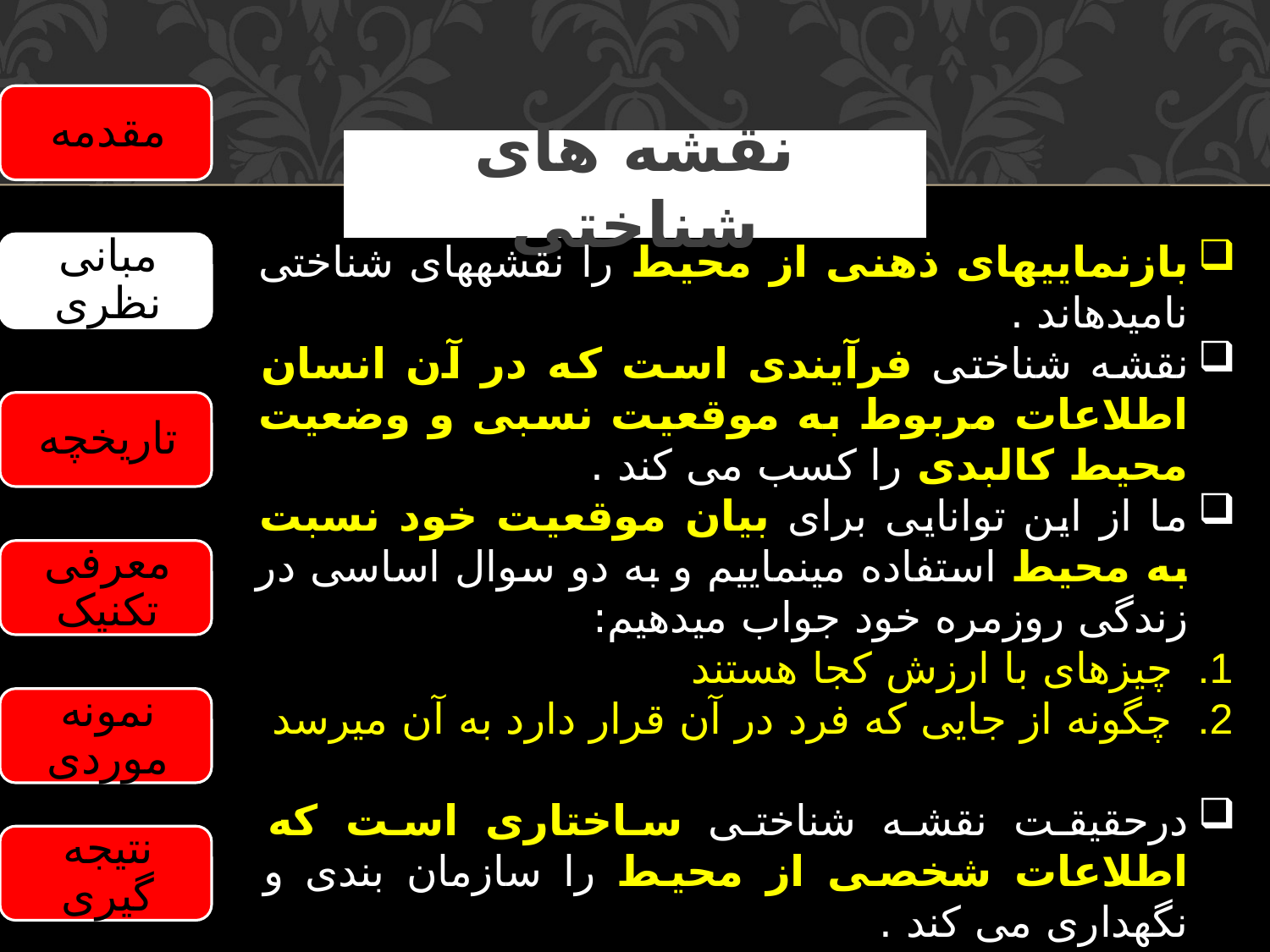

مقدمه
مبانی نظری
تاریخچه
معرفی تکنیک
نمونه موردی
نتیجه گیری
# نقشه های شناختی
بازنمایی­های ذهنی از محیط را نقشه­های شناختی نامیده­اند .
نقشه شناختی فرآیندی است که در آن انسان اطلاعات مربوط به موقعیت نسبی و وضعیت محیط کالبدی را کسب می کند .
ما از این توانایی برای بیان موقعیت خود نسبت به محیط استفاده می­نماییم و به دو سوال اساسی در زندگی روزمره خود جواب می­دهیم:
چیز­های با­ ارزش کجا هستند
چگونه از جایی که فرد در آن قرار دارد به آن می­رسد

درحقیقت نقشه شناختی ساختاری است که اطلاعات شخصی از محیط را سازمان بندی و نگهداری می کند .
ماهیت نقشه­های شناختی:
از آنجایی که نقشه­های شناختی نتیجه فرآیند ادراک بوده و به نوعی به تصویر در آوردن تصویر ذهنی از طریق علائم و نشانه­ها می باشد، با راهنماها و پلان­های دقیق متفاوت بوده و در واقع « مدل­هایی از واقعیتند » .